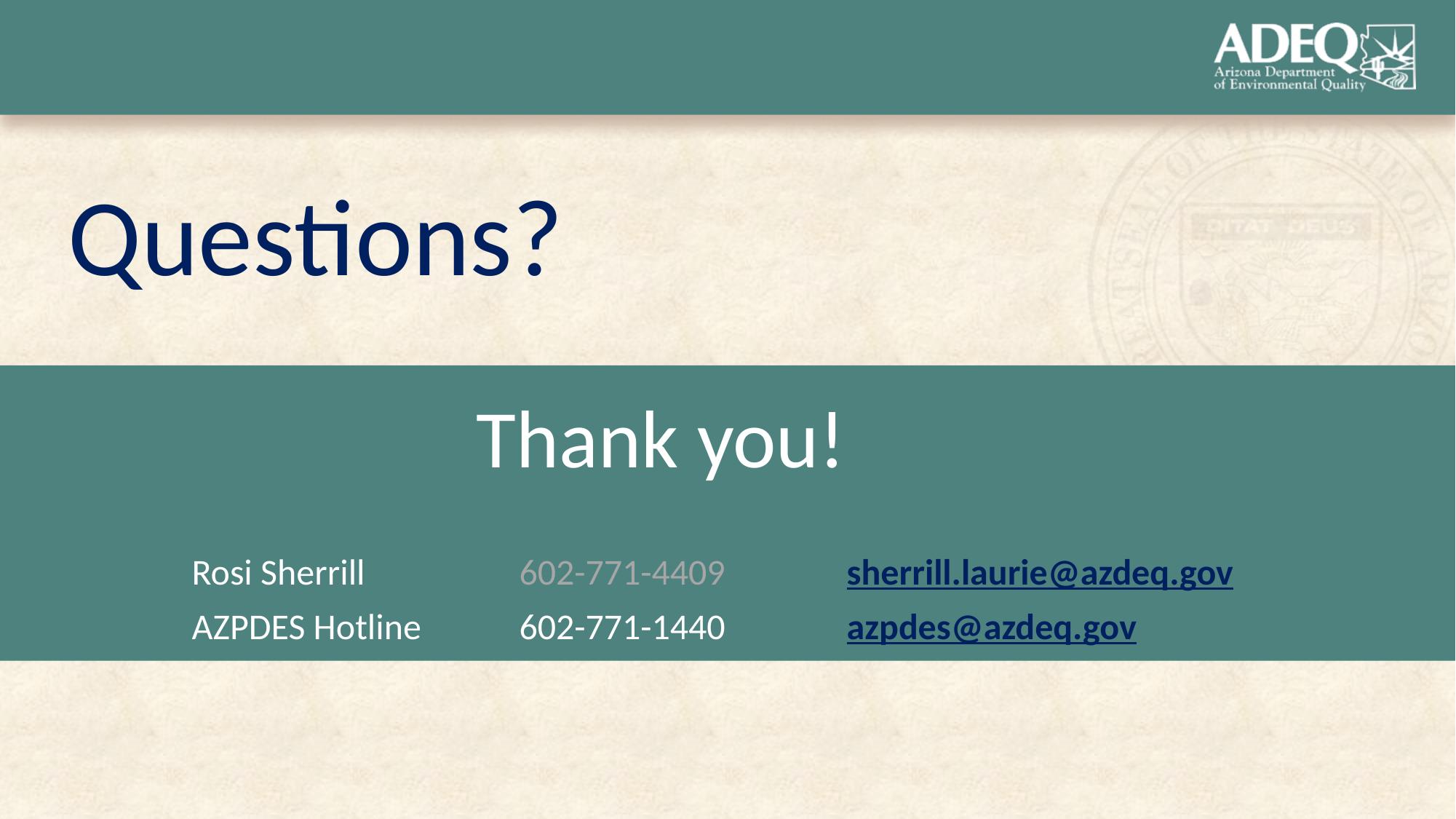

Questions?
Thank you!
Rosi Sherrill		602-771-4409		sherrill.laurie@azdeq.gov
AZPDES Hotline	602-771-1440		azpdes@azdeq.gov